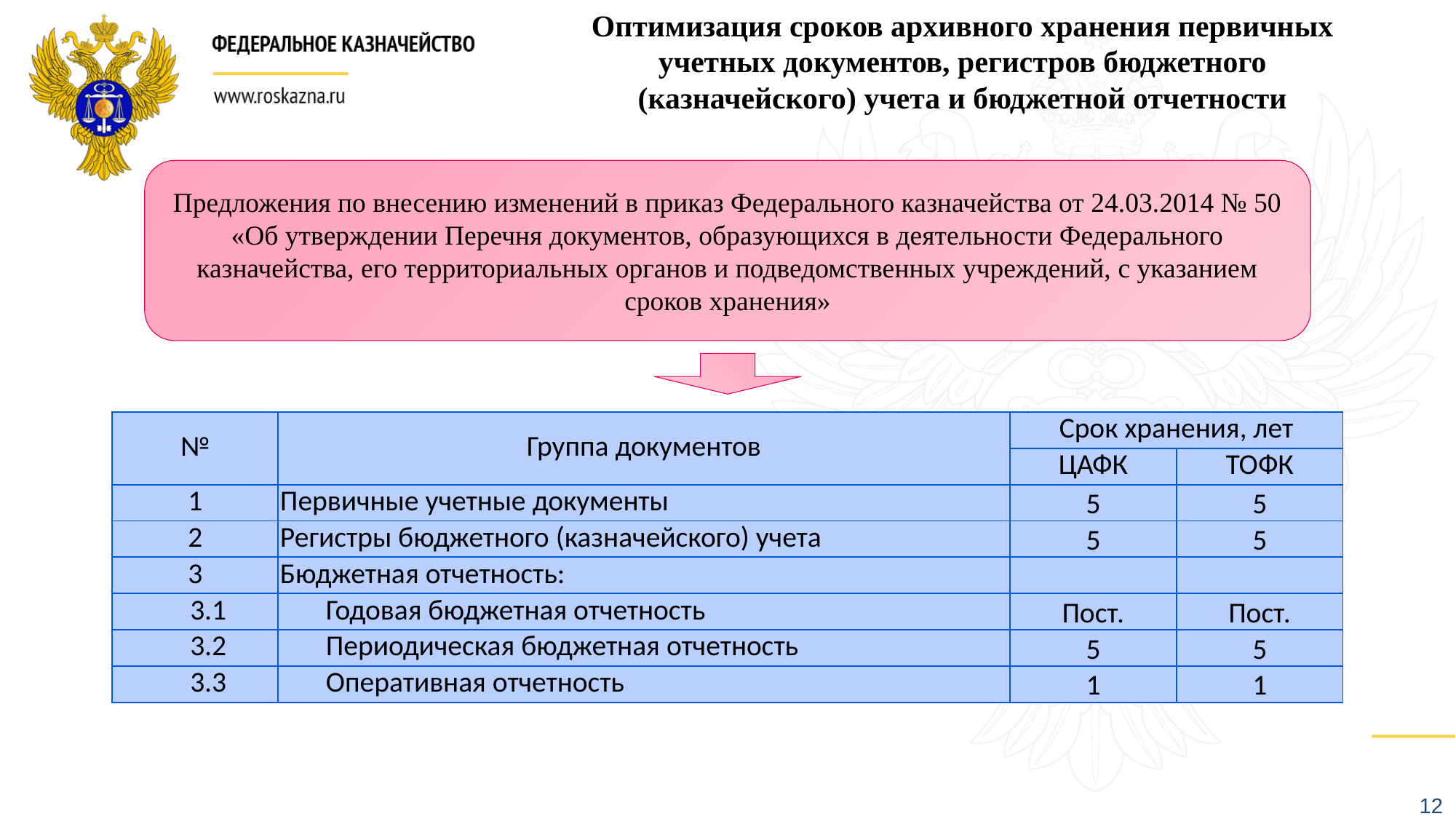

Оптимизация сроков архивного хранения первичных
учетных документов, регистров бюджетного
(казначейского) учета и бюджетной отчетности
Предложения по внесению изменений в приказ Федерального казначейства от 24.03.2014 № 50 «Об утверждении Перечня документов, образующихся в деятельности Федерального казначейства, его территориальных органов и подведомственных учреждений, с указанием сроков хранения»

| № | Группа документов | Срок хранения, лет |  |
| --- | --- | --- | --- |
|  |  | ЦАФК | ТОФК |
| 1 | Первичные учетные документы | 5 | 5 |
| 2 | Регистры бюджетного (казначейского) учета | 5 | 5 |
| 3 | Бюджетная отчетность: |  |  |
| 3.1 | Годовая бюджетная отчетность | Пост. | Пост. |
| 3.2 | Периодическая бюджетная отчетность | 5 | 5 |
| 3.3 | Оперативная отчетность | 1 | 1 |
12